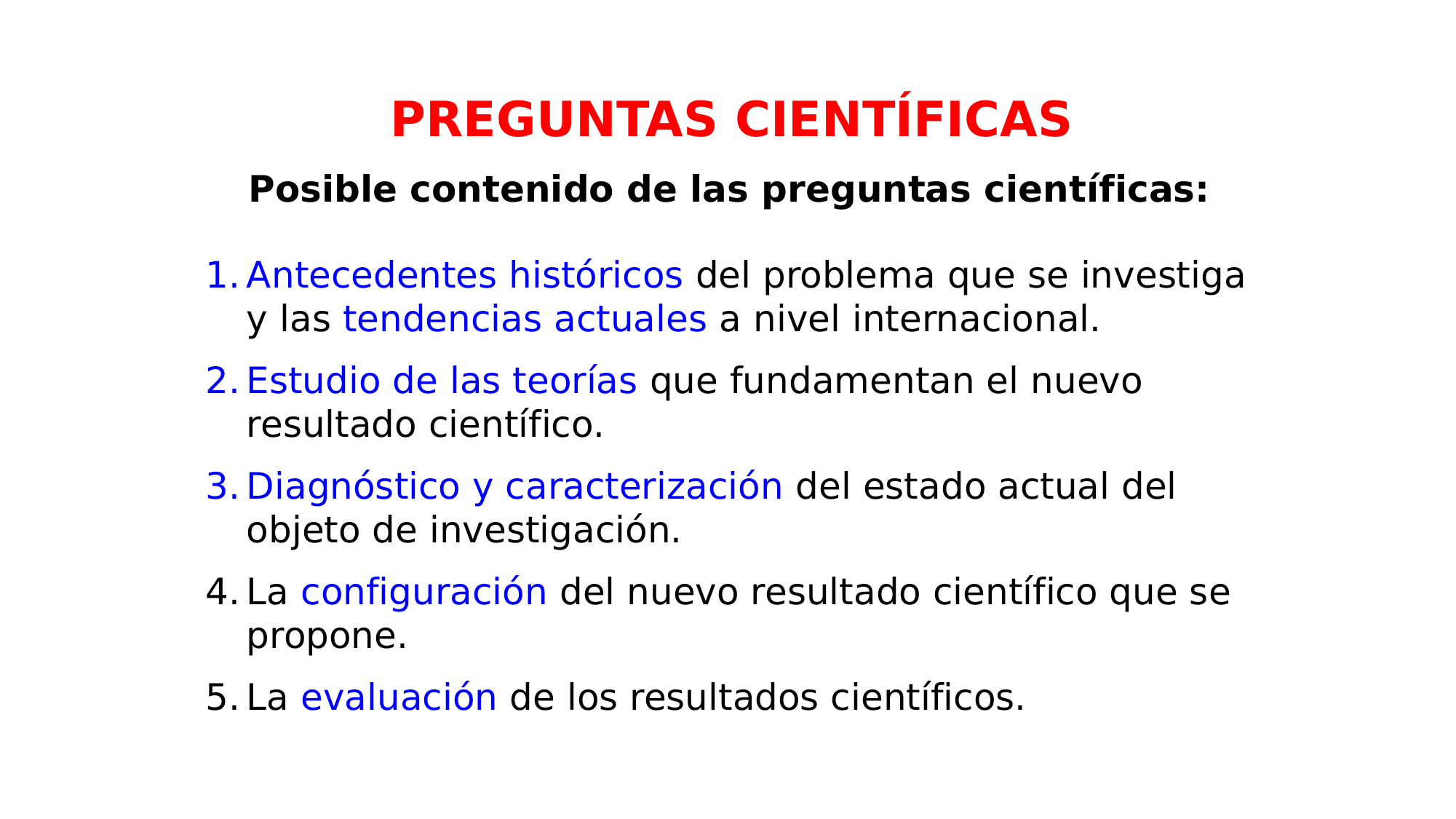

PREGUNTAS CIENTÍFICAS
Posible contenido de las preguntas científicas:
Antecedentes históricos del problema que se investiga y las tendencias actuales a nivel internacional.
Estudio de las teorías que fundamentan el nuevo resultado científico.
Diagnóstico y caracterización del estado actual del objeto de investigación.
La configuración del nuevo resultado científico que se propone.
La evaluación de los resultados científicos.